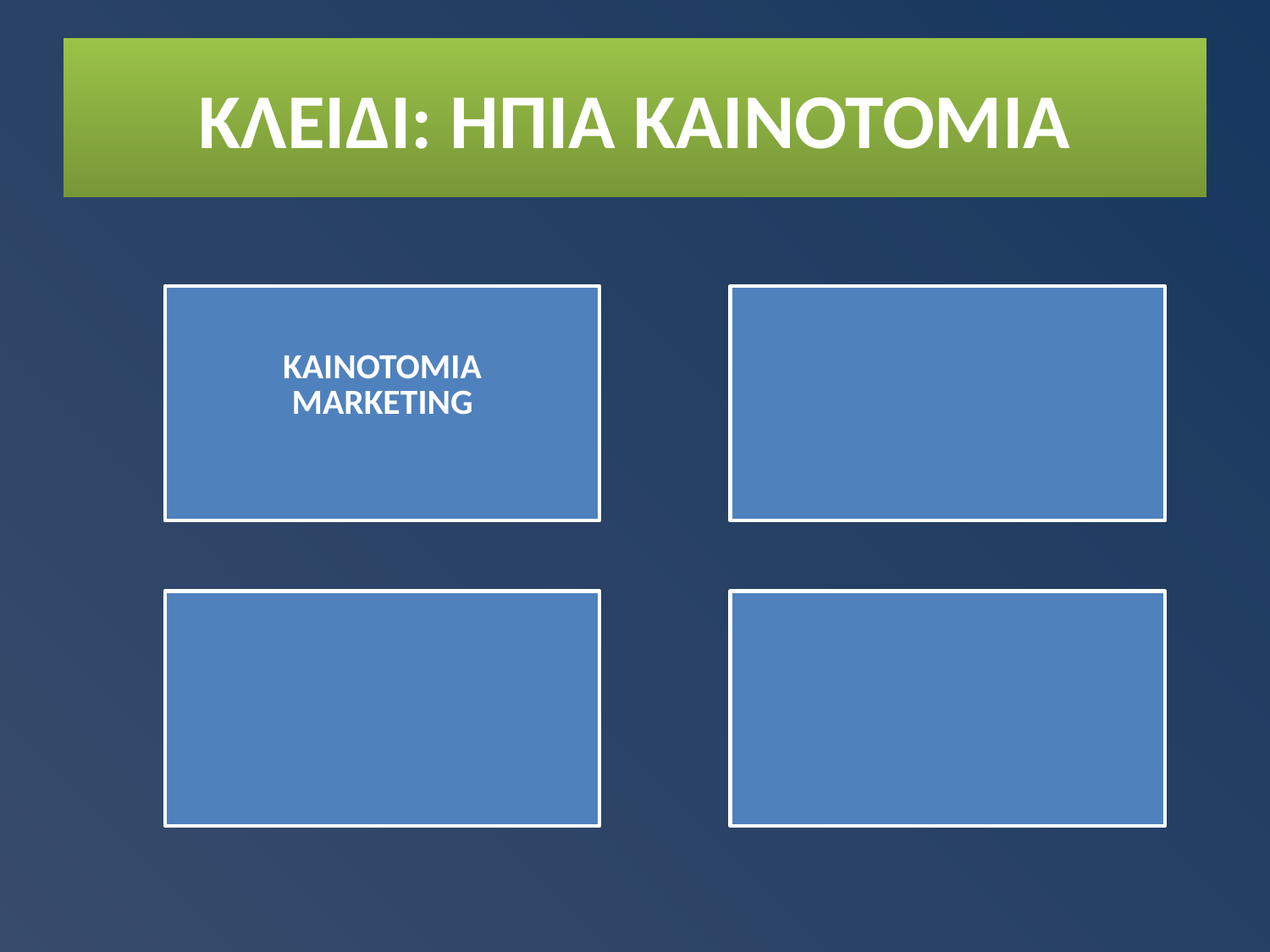

# ΚΛΕΙΔΙ: ΗΠΙΑ ΚΑΙΝΟΤΟΜΙΑ

KAINOTOMIA
MARKETING
ΚΑΙΝΟΤΟΜΙΑ
ΚΑΙΝΟΤΟΜΙΑ